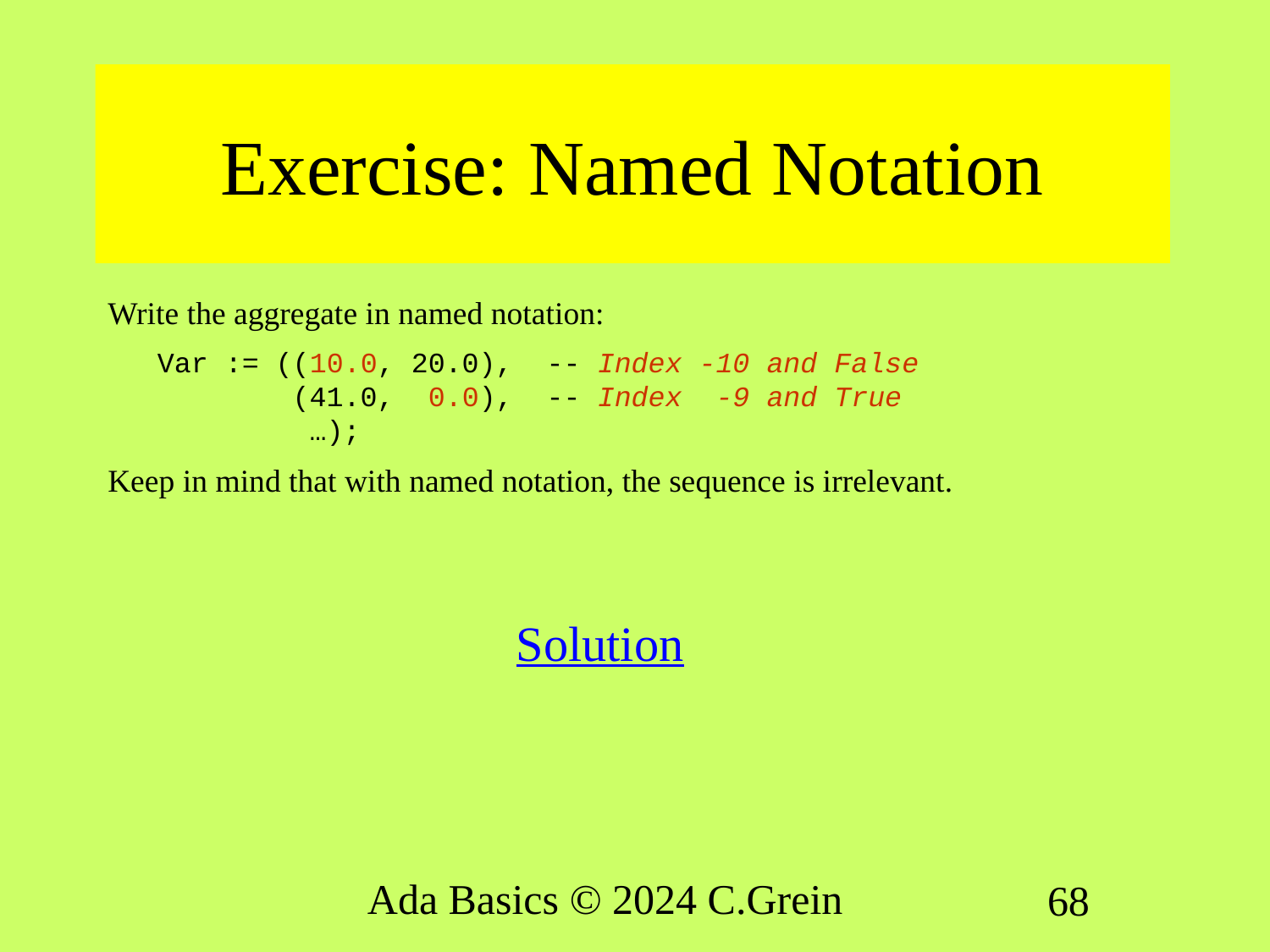

# Exercise: Named Notation
Write the aggregate in named notation:
Var := ((10.0, 20.0),  -- Index -10 and False
        (41.0,  0.0),  -- Index  -9 and True
         …);
Keep in mind that with named notation, the sequence is irrelevant.
Solution
Ada Basics © 2024 C.Grein
68